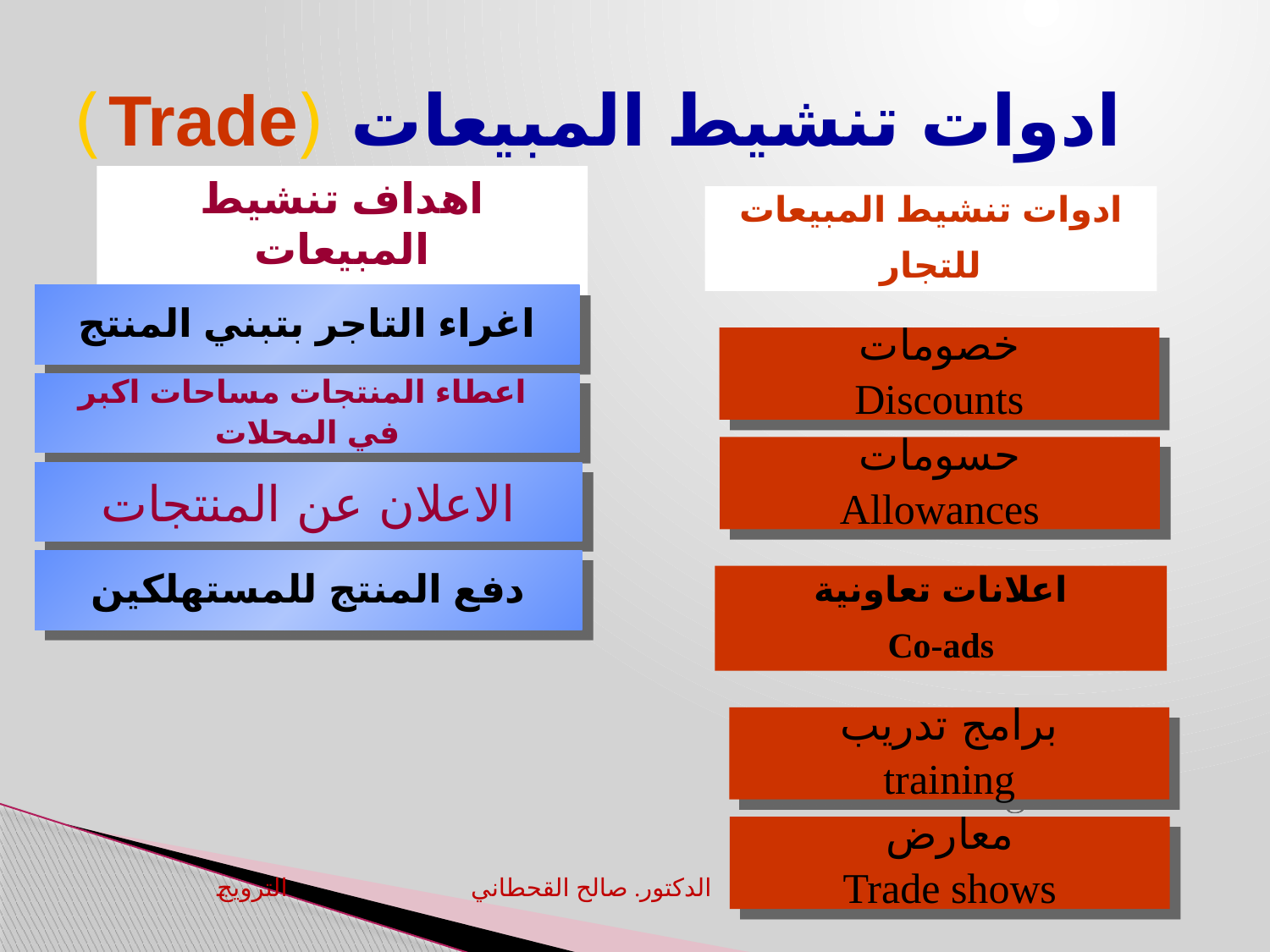

# ادوات تنشيط المبيعات (Trade)

اهداف تنشيط المبيعات
للتجار
اغراء التاجر بتبني المنتج
اعطاء المنتجات مساحات اكبر
في المحلات
الاعلان عن المنتجات
دفع المنتج للمستهلكين

ادوات تنشيط المبيعات
للتجار
خصومات
Discounts
حسومات
Allowances
اعلانات تعاونية
Co-ads
برامج تدريب
training
معارض
Trade shows
الترويج		الدكتور. صالح القحطاني